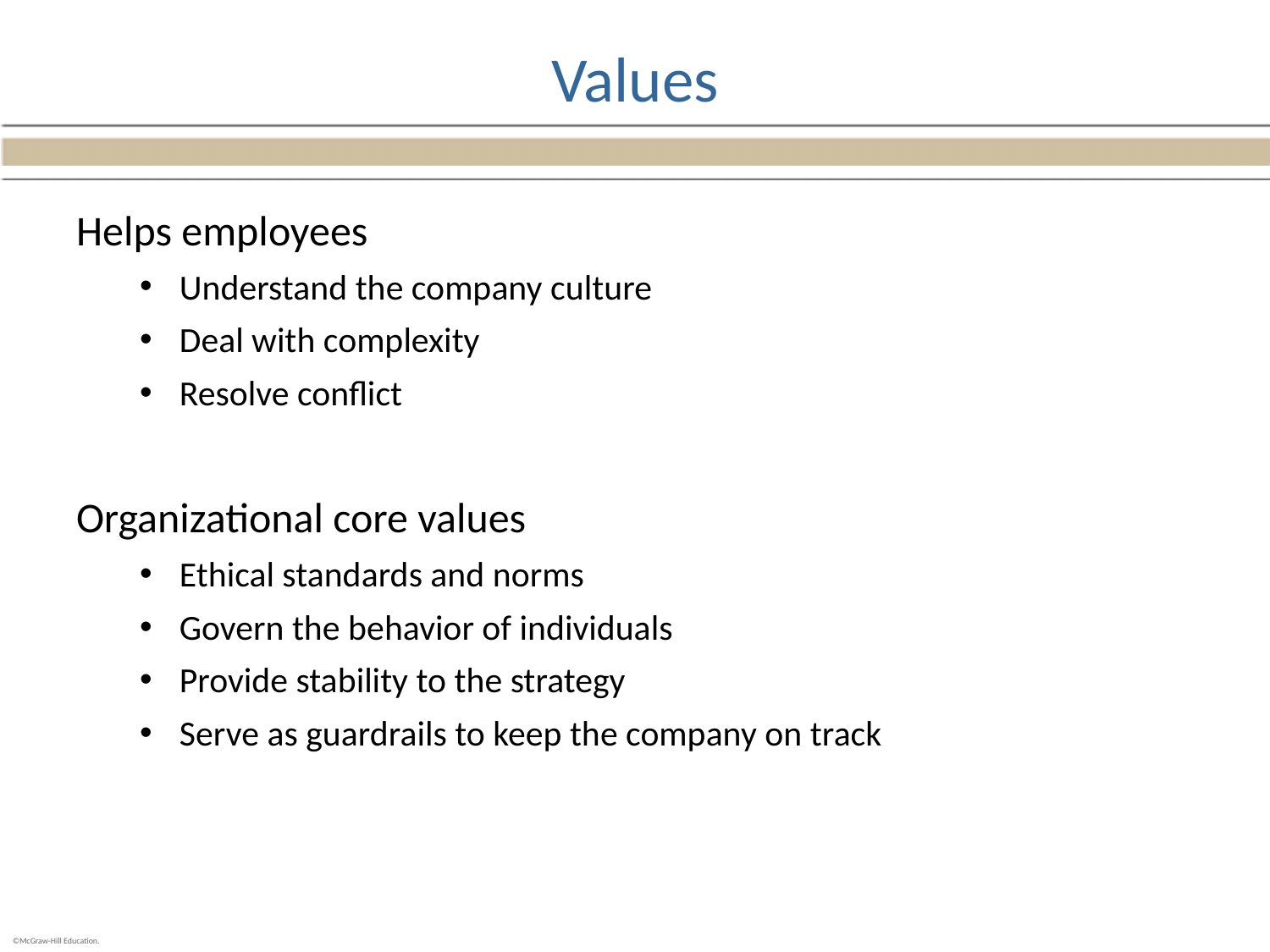

# Values
Helps employees
Understand the company culture
Deal with complexity
Resolve conflict

Organizational core values
Ethical standards and norms
Govern the behavior of individuals
Provide stability to the strategy
Serve as guardrails to keep the company on track